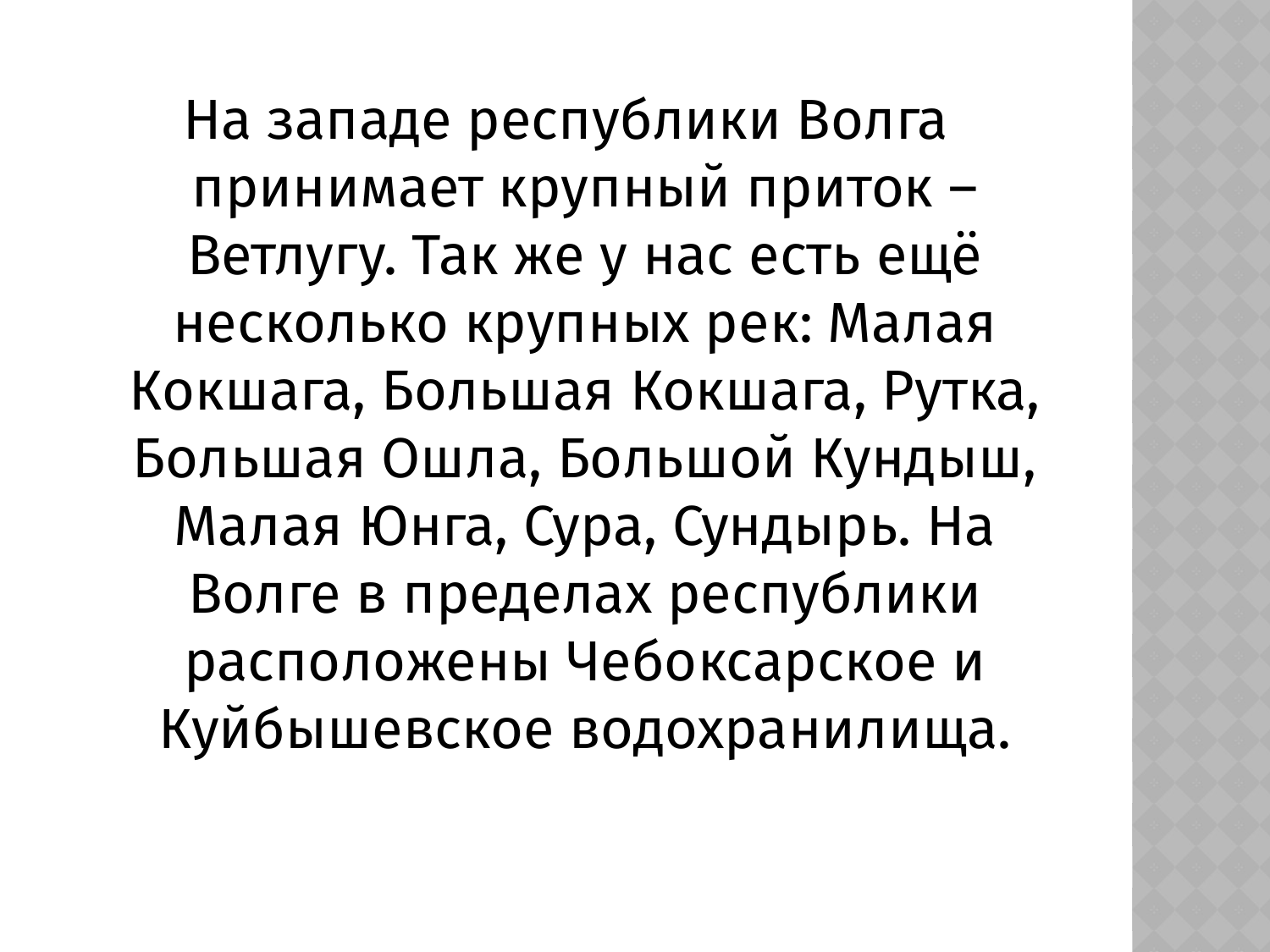

На западе республики Волга принимает крупный приток –Ветлугу. Так же у нас есть ещё несколько крупных рек: Малая Кокшага, Большая Кокшага, Рутка, Большая Ошла, Большой Кундыш, Малая Юнга, Сура, Сундырь. На Волге в пределах республики расположены Чебоксарское и Куйбышевское водохранилища.